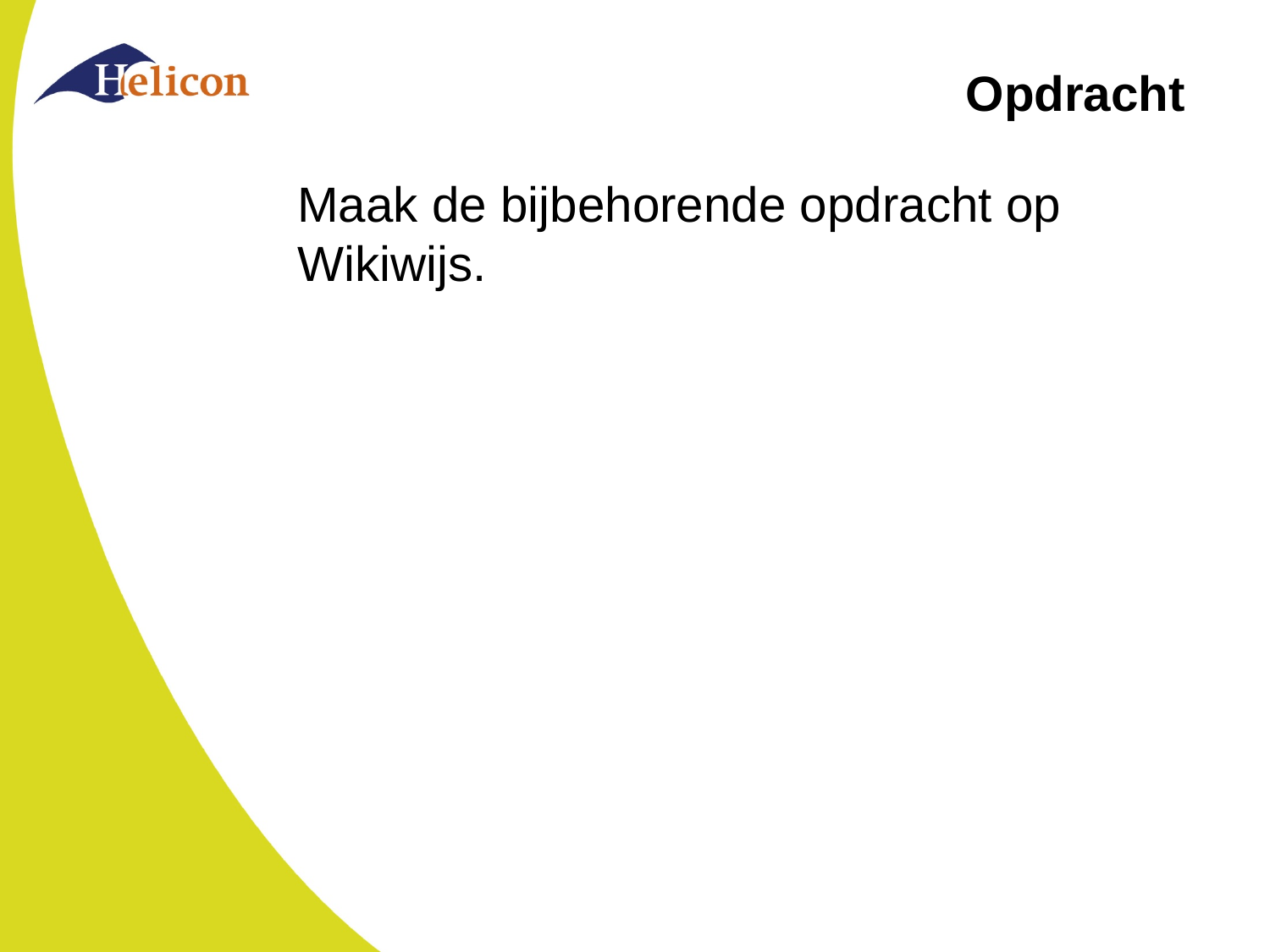

# Opdracht
Maak de bijbehorende opdracht op Wikiwijs.